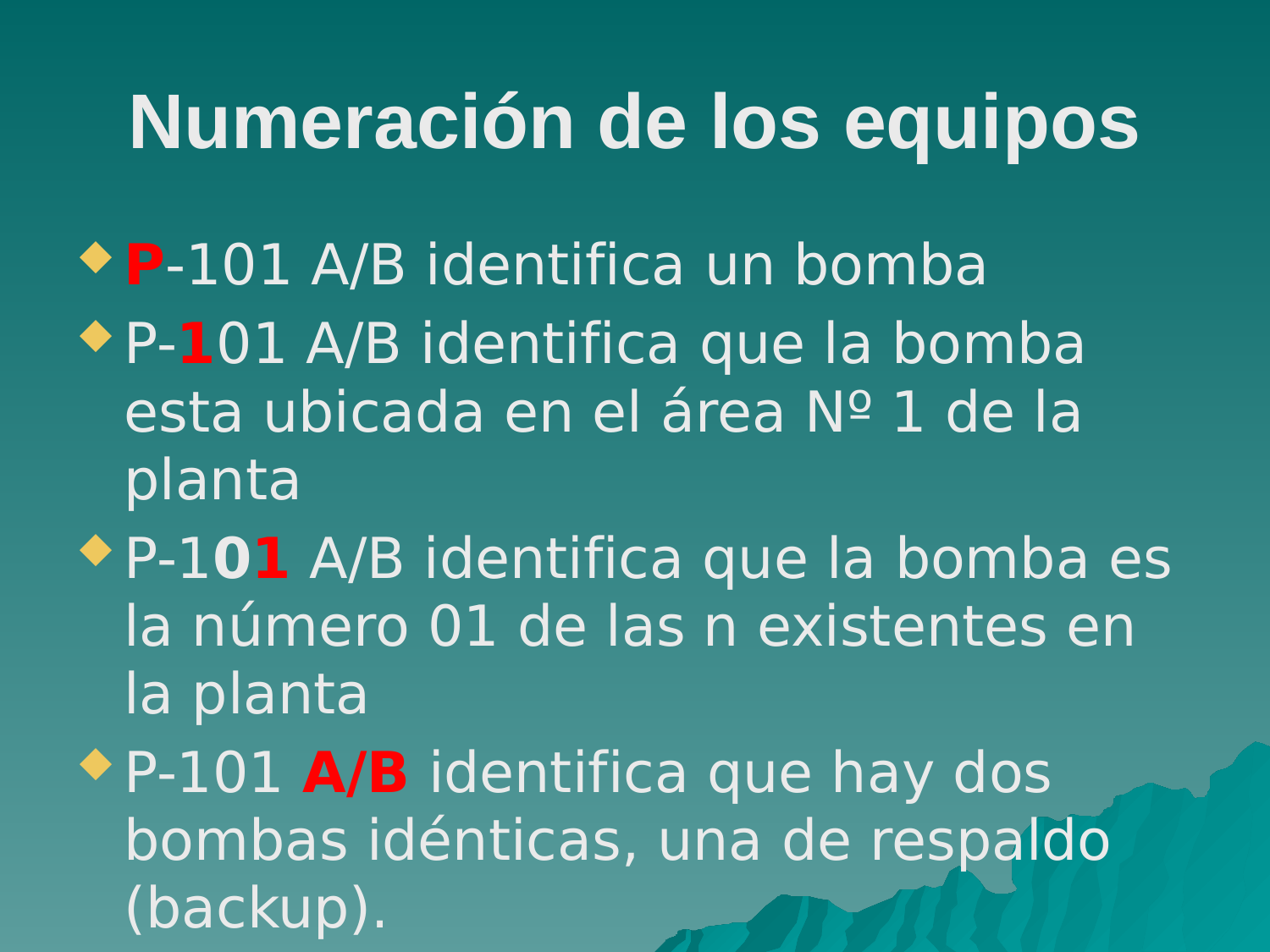

# Numeración de los equipos
P-101 A/B identifica un bomba
P-101 A/B identifica que la bomba esta ubicada en el área Nº 1 de la planta
P-101 A/B identifica que la bomba es la número 01 de las n existentes en la planta
P-101 A/B identifica que hay dos bombas idénticas, una de respaldo (backup).